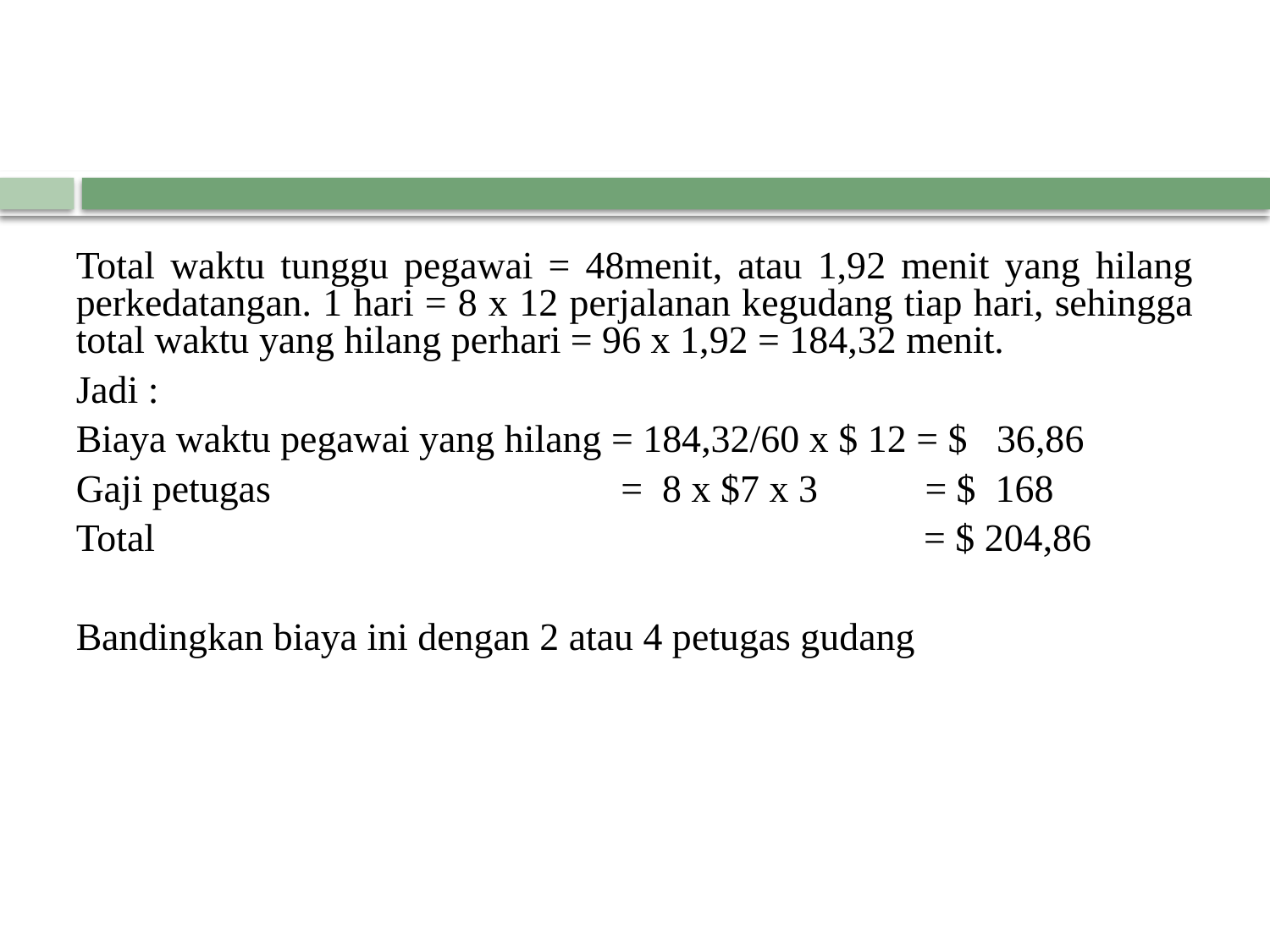

# Total waktu tunggu pegawai = 48menit, atau 1,92 menit yang hilang perkedatangan. 1 hari = 8 x 12 perjalanan kegudang tiap hari, sehingga total waktu yang hilang perhari = 96 x 1,92 = 184,32 menit.
Jadi :
Biaya waktu pegawai yang hilang = 184,32/60 x $ 12 = $   36,86
Gaji petugas                                    =  8 x $7 x 3           = $  168
Total                                                                               = $ 204,86

Bandingkan biaya ini dengan 2 atau 4 petugas gudang